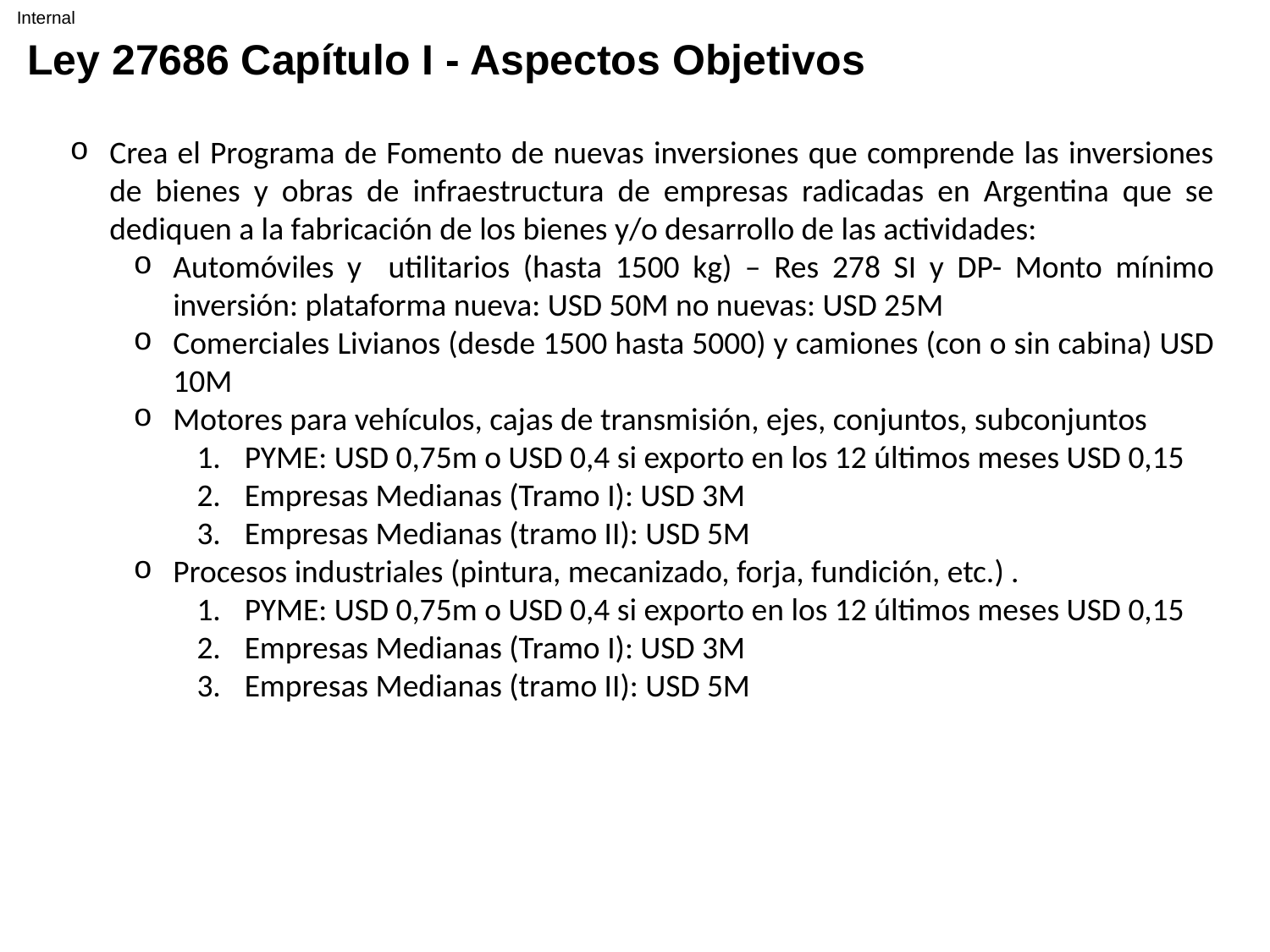

Ley 27686 Capítulo I - Aspectos Objetivos
Crea el Programa de Fomento de nuevas inversiones que comprende las inversiones de bienes y obras de infraestructura de empresas radicadas en Argentina que se dediquen a la fabricación de los bienes y/o desarrollo de las actividades:
Automóviles y  utilitarios (hasta 1500 kg) – Res 278 SI y DP- Monto mínimo inversión: plataforma nueva: USD 50M no nuevas: USD 25M
Comerciales Livianos (desde 1500 hasta 5000) y camiones (con o sin cabina) USD 10M
Motores para vehículos, cajas de transmisión, ejes, conjuntos, subconjuntos
PYME: USD 0,75m o USD 0,4 si exporto en los 12 últimos meses USD 0,15
Empresas Medianas (Tramo I): USD 3M
Empresas Medianas (tramo II): USD 5M
Procesos industriales (pintura, mecanizado, forja, fundición, etc.) .
PYME: USD 0,75m o USD 0,4 si exporto en los 12 últimos meses USD 0,15
Empresas Medianas (Tramo I): USD 3M
Empresas Medianas (tramo II): USD 5M